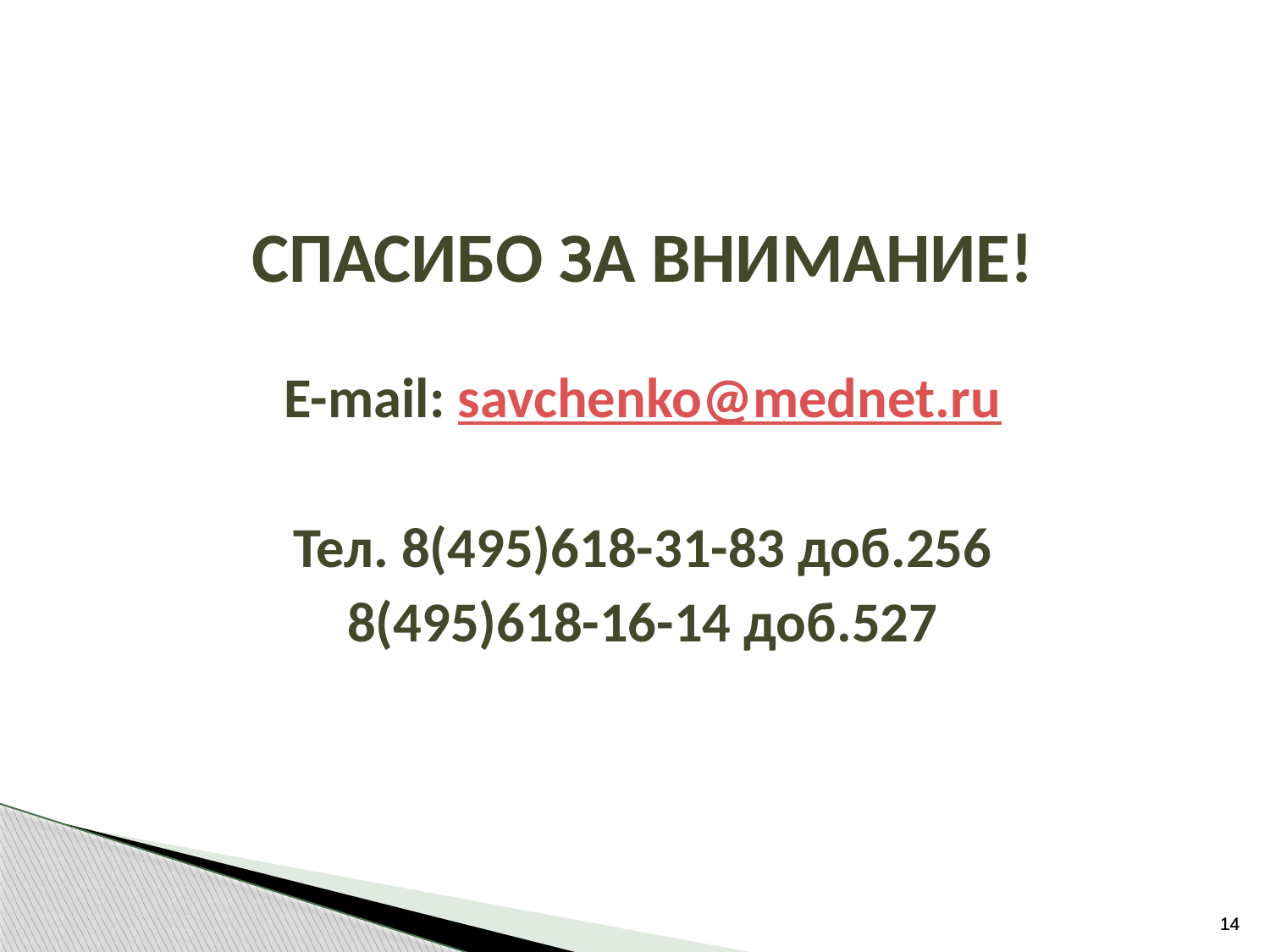

СПАСИБО ЗА ВНИМАНИЕ!

E-mail: savchenko@mednet.ru

Тел. 8(495)618-31-83 доб.256
8(495)618-16-14 доб.527

14
14